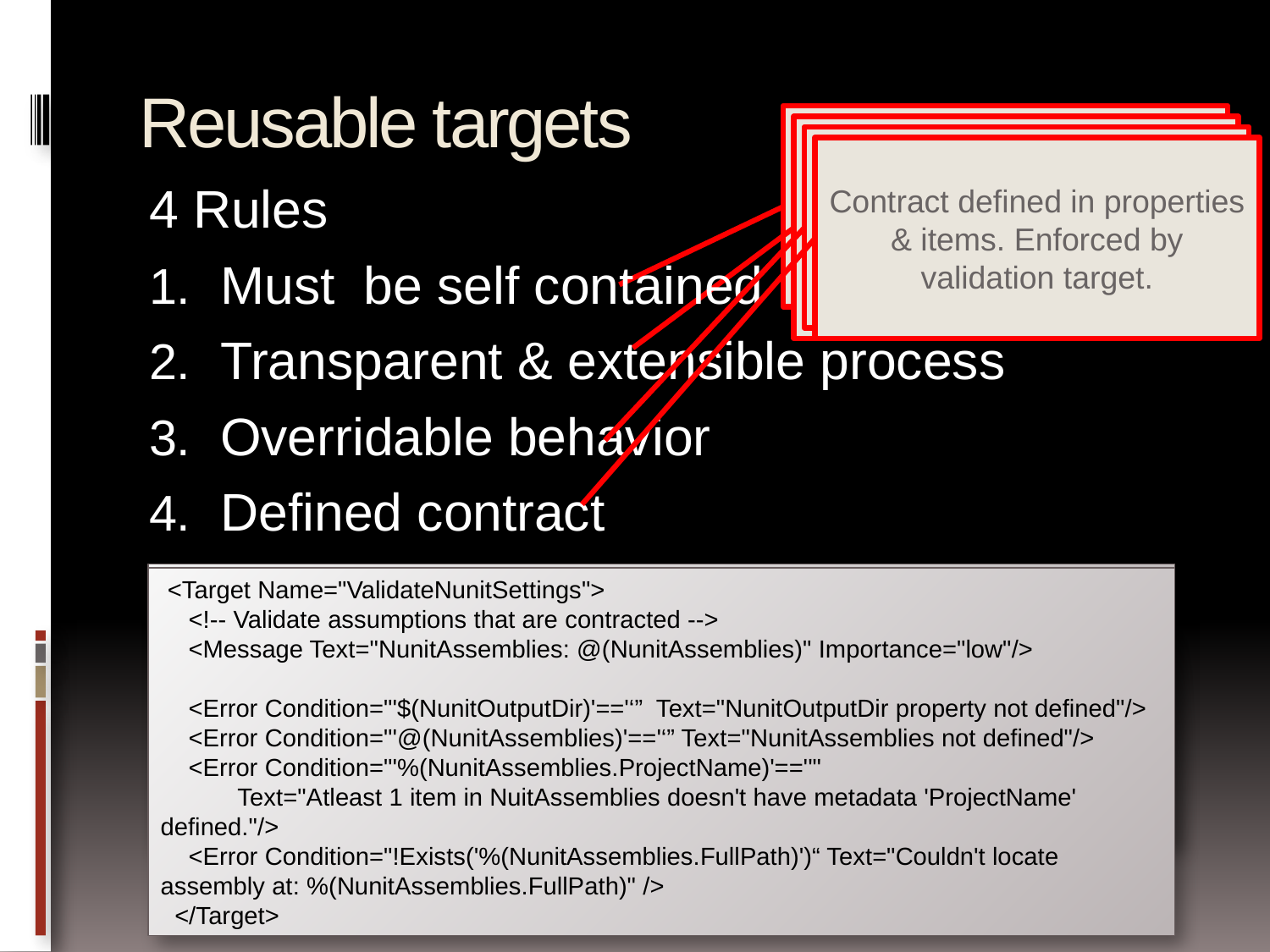

# Reusable targets
Cannot rely on steps being performed outside of the file itself. Assumptions can be enforced by (4).
Expose target dependencies in overridable properties.
Because targets can be overridden, this is a freebie in MSBuild.
Contract defined in properties & items. Enforced by validation target.
4 Rules
Must  be self contained
Transparent & extensible process
Overridable behavior
Defined contract

 <PropertyGroup>
    <!-- Declare target dependencies here -->
    <UnitTestDependsOn>
      BeforeUnitTest;
      ValidateNunitSettings;
      CleanUnitTest;
      UnitTestCore;
      AfterUnitTest;
</PropertyGroup>
 <Target Name="ValidateNunitSettings">
    <!-- Validate assumptions that are contracted -->
    <Message Text="NunitAssemblies: @(NunitAssemblies)" Importance="low"/>

    <Error Condition="'$(NunitOutputDir)'=='‘”  Text="NunitOutputDir property not defined"/>
    <Error Condition="'@(NunitAssemblies)'=='‘” Text="NunitAssemblies not defined"/>
    <Error Condition="'%(NunitAssemblies.ProjectName)'==''"
           Text="Atleast 1 item in NuitAssemblies doesn't have metadata 'ProjectName' defined."/>
    <Error Condition="!Exists('%(NunitAssemblies.FullPath)')“ Text="Couldn't locate assembly at: %(NunitAssemblies.FullPath)" />
  </Target>